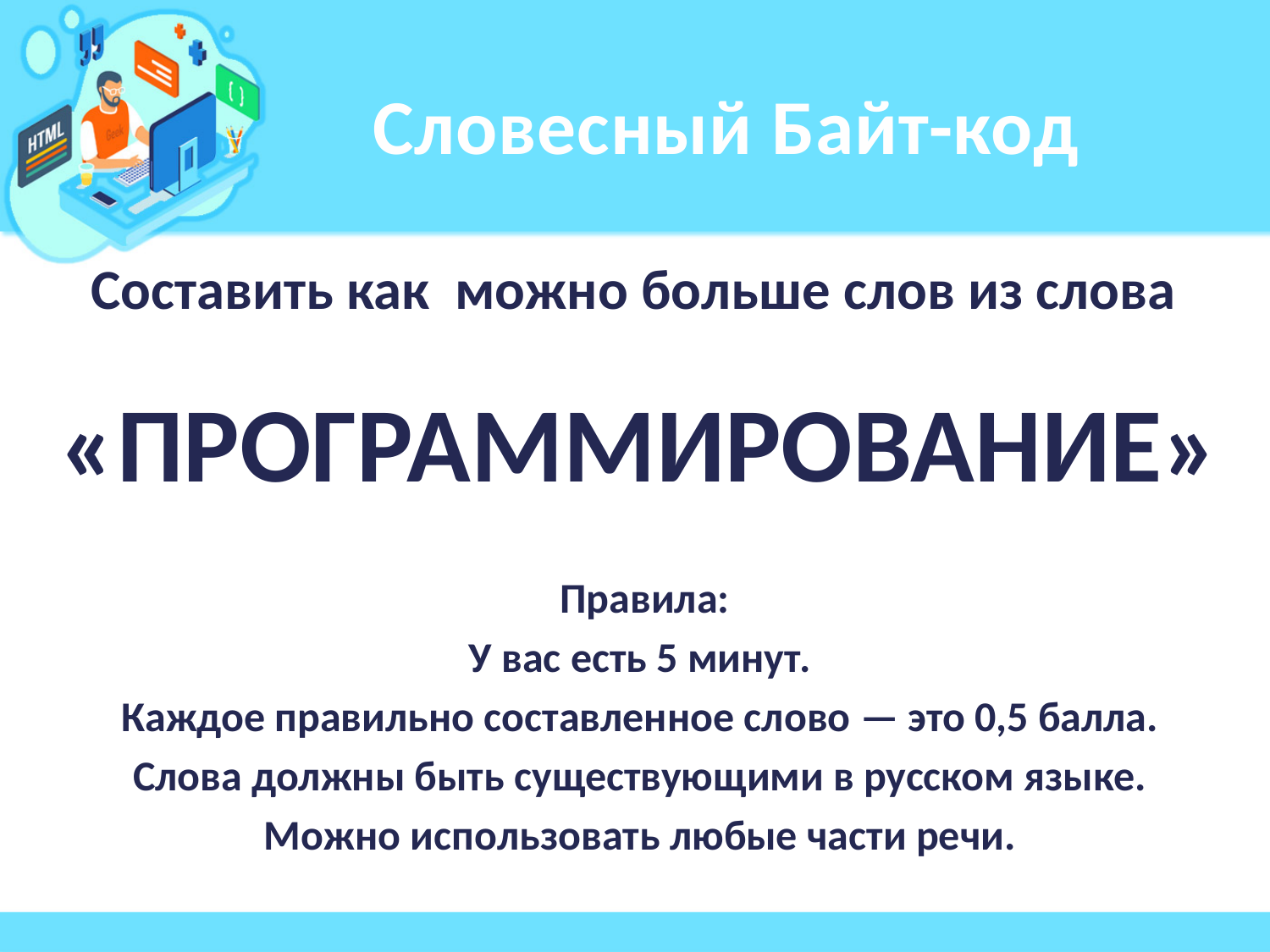

# Словесный Байт-код
Составить как  можно больше слов из слова

«ПРОГРАММИРОВАНИЕ»

 Правила:
У вас есть 5 минут.
Каждое правильно составленное слово — это 0,5 балла.
Слова должны быть существующими в русском языке.
Можно использовать любые части речи.